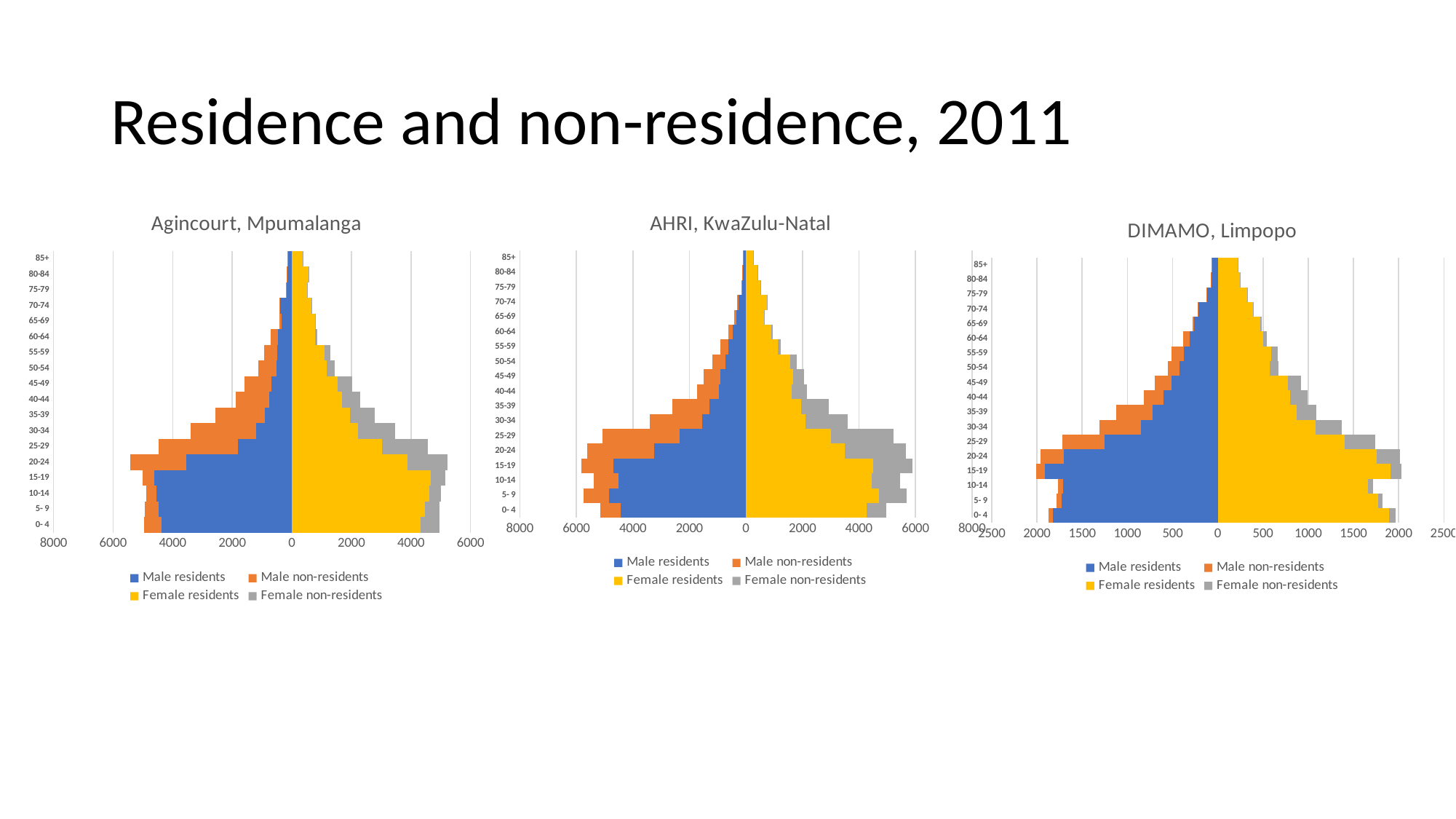

# Residence and non-residence, 2011

### Chart: Agincourt, Mpumalanga

| Category | Male residents | Male non-residents | Female residents | Female non-residents |
|---|---|---|---|---|
| 0- 4 | 4367.0 | 602.0 | -4319.0 | -650.0 |
| 5- 9 | 4483.0 | 453.0 | -4475.0 | -472.0 |
| 10-14 | 4548.0 | 349.0 | -4615.0 | -385.0 |
| 15-19 | 4625.0 | 387.0 | -4667.0 | -490.0 |
| 20-24 | 3539.0 | 1898.0 | -3890.0 | -1338.0 |
| 25-29 | 1799.0 | 2671.0 | -3026.0 | -1544.0 |
| 30-34 | 1203.0 | 2186.0 | -2225.0 | -1232.0 |
| 35-39 | 907.0 | 1672.0 | -1943.0 | -854.0 |
| 40-44 | 768.0 | 1120.0 | -1677.0 | -630.0 |
| 45-49 | 697.0 | 891.0 | -1542.0 | -485.0 |
| 50-54 | 509.0 | 619.0 | -1169.0 | -280.0 |
| 55-59 | 490.0 | 435.0 | -1105.0 | -188.0 |
| 60-64 | 464.0 | 247.0 | -788.0 | -61.0 |
| 65-69 | 354.0 | 72.0 | -778.0 | -15.0 |
| 70-74 | 387.0 | 36.0 | -650.0 | -9.0 |
| 75-79 | 173.0 | 20.0 | -520.0 | -9.0 |
| 80-84 | 167.0 | 13.0 | -573.0 | -9.0 |
| 85+ | 134.0 | 2.0 | -362.0 | -11.0 |

### Chart: AHRI, KwaZulu-Natal

| Category | Male residents | Male non-residents | Female residents | Female non-residents |
|---|---|---|---|---|
| 0- 4 | 4428.0 | 725.0 | -4266.0 | -699.0 |
| 5- 9 | 4850.0 | 906.0 | -4709.0 | -972.0 |
| 10-14 | 4521.0 | 871.0 | -4458.0 | -987.0 |
| 15-19 | 4680.0 | 1153.0 | -4507.0 | -1381.0 |
| 20-24 | 3242.0 | 2375.0 | -3500.0 | -2168.0 |
| 25-29 | 2352.0 | 2728.0 | -3020.0 | -2200.0 |
| 30-34 | 1552.0 | 1862.0 | -2097.0 | -1499.0 |
| 35-39 | 1290.0 | 1321.0 | -1950.0 | -991.0 |
| 40-44 | 951.0 | 767.0 | -1613.0 | -538.0 |
| 45-49 | 900.0 | 596.0 | -1664.0 | -387.0 |
| 50-54 | 737.0 | 439.0 | -1561.0 | -237.0 |
| 55-59 | 624.0 | 292.0 | -1139.0 | -102.0 |
| 60-64 | 465.0 | 161.0 | -900.0 | -60.0 |
| 65-69 | 335.0 | 68.0 | -643.0 | -23.0 |
| 70-74 | 275.0 | 47.0 | -734.0 | -19.0 |
| 75-79 | 128.0 | 22.0 | -516.0 | -11.0 |
| 80-84 | 118.0 | 15.0 | -402.0 | -12.0 |
| 85+ | 99.0 | 8.0 | -251.0 | -16.0 |

### Chart: DIMAMO, Limpopo

| Category | Male residents | Male non-residents | Female residents | Female non-residents |
|---|---|---|---|---|
| 0- 4 | 1821.0 | 52.0 | -1891.0 | -79.0 |
| 5- 9 | 1731.0 | 53.0 | -1775.0 | -47.0 |
| 10-14 | 1709.0 | 59.0 | -1665.0 | -55.0 |
| 15-19 | 1911.0 | 99.0 | -1907.0 | -125.0 |
| 20-24 | 1704.0 | 253.0 | -1760.0 | -254.0 |
| 25-29 | 1251.0 | 472.0 | -1401.0 | -340.0 |
| 30-34 | 848.0 | 459.0 | -1080.0 | -294.0 |
| 35-39 | 722.0 | 398.0 | -873.0 | -220.0 |
| 40-44 | 598.0 | 223.0 | -798.0 | -191.0 |
| 45-49 | 513.0 | 186.0 | -775.0 | -143.0 |
| 50-54 | 424.0 | 131.0 | -573.0 | -99.0 |
| 55-59 | 379.0 | 129.0 | -590.0 | -77.0 |
| 60-64 | 313.0 | 73.0 | -504.0 | -40.0 |
| 65-69 | 259.0 | 20.0 | -468.0 | -15.0 |
| 70-74 | 218.0 | 8.0 | -389.0 | -9.0 |
| 75-79 | 128.0 | 2.0 | -328.0 | -4.0 |
| 80-84 | 73.0 | 2.0 | -244.0 | -7.0 |
| 85+ | 72.0 | 1.0 | -218.0 | -5.0 |